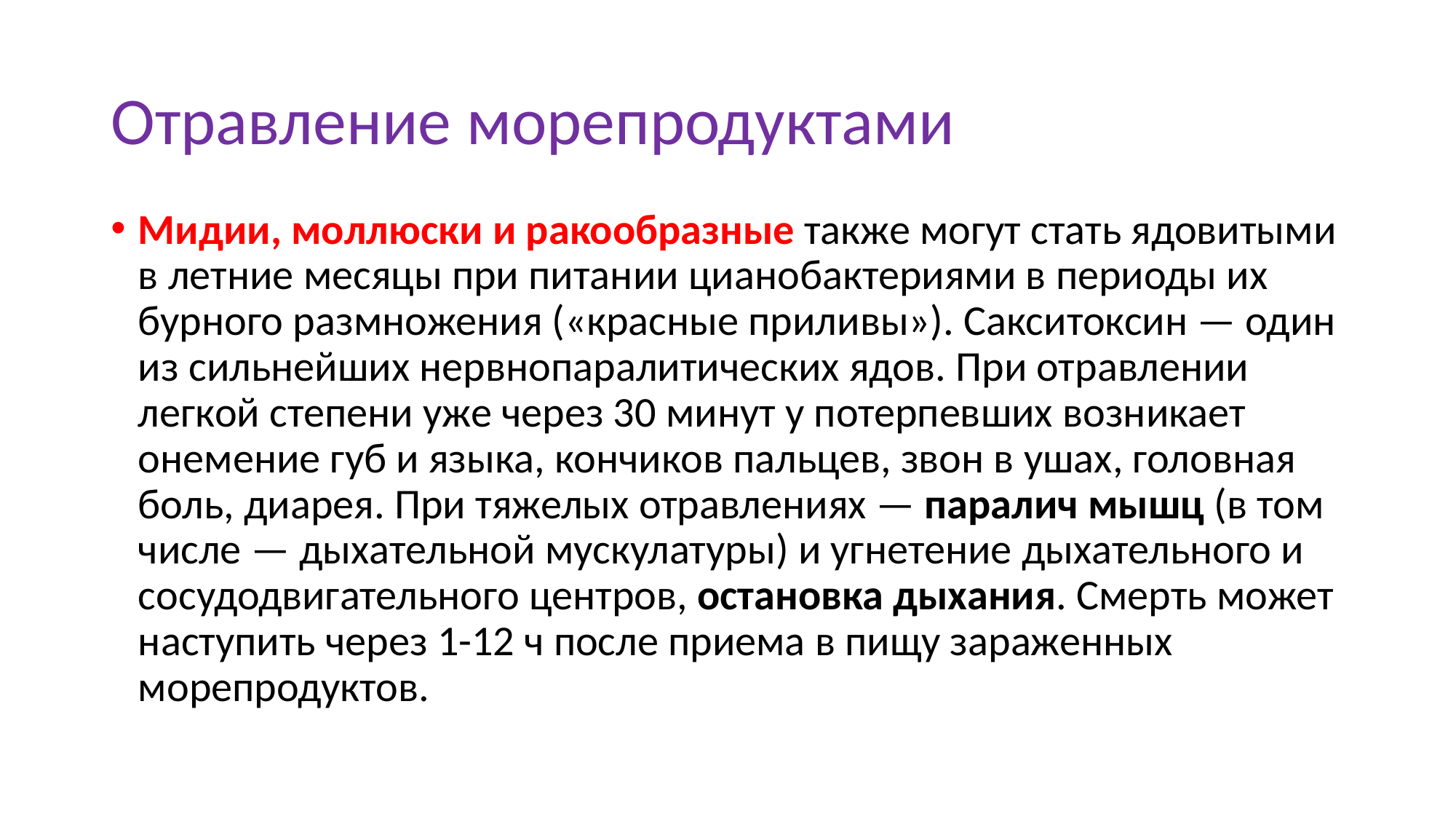

# Отравление морепродуктами
Мидии, моллюски и ракообразные также могут стать ядовитыми в летние месяцы при питании цианобактериями в периоды их бурного размножения («красные приливы»). Сакситоксин — один из сильнейших нервнопаралитических ядов. При отравлении легкой степени уже через 30 минут у потерпевших возникает онемение губ и языка, кончиков пальцев, звон в ушах, головная боль, диарея. При тяжелых отравлениях — паралич мышц (в том числе — дыхательной мускулатуры) и угнетение дыхательного и сосудодвигательного центров, остановка дыхания. Смерть может наступить через 1-12 ч после приема в пищу зараженных морепродуктов.